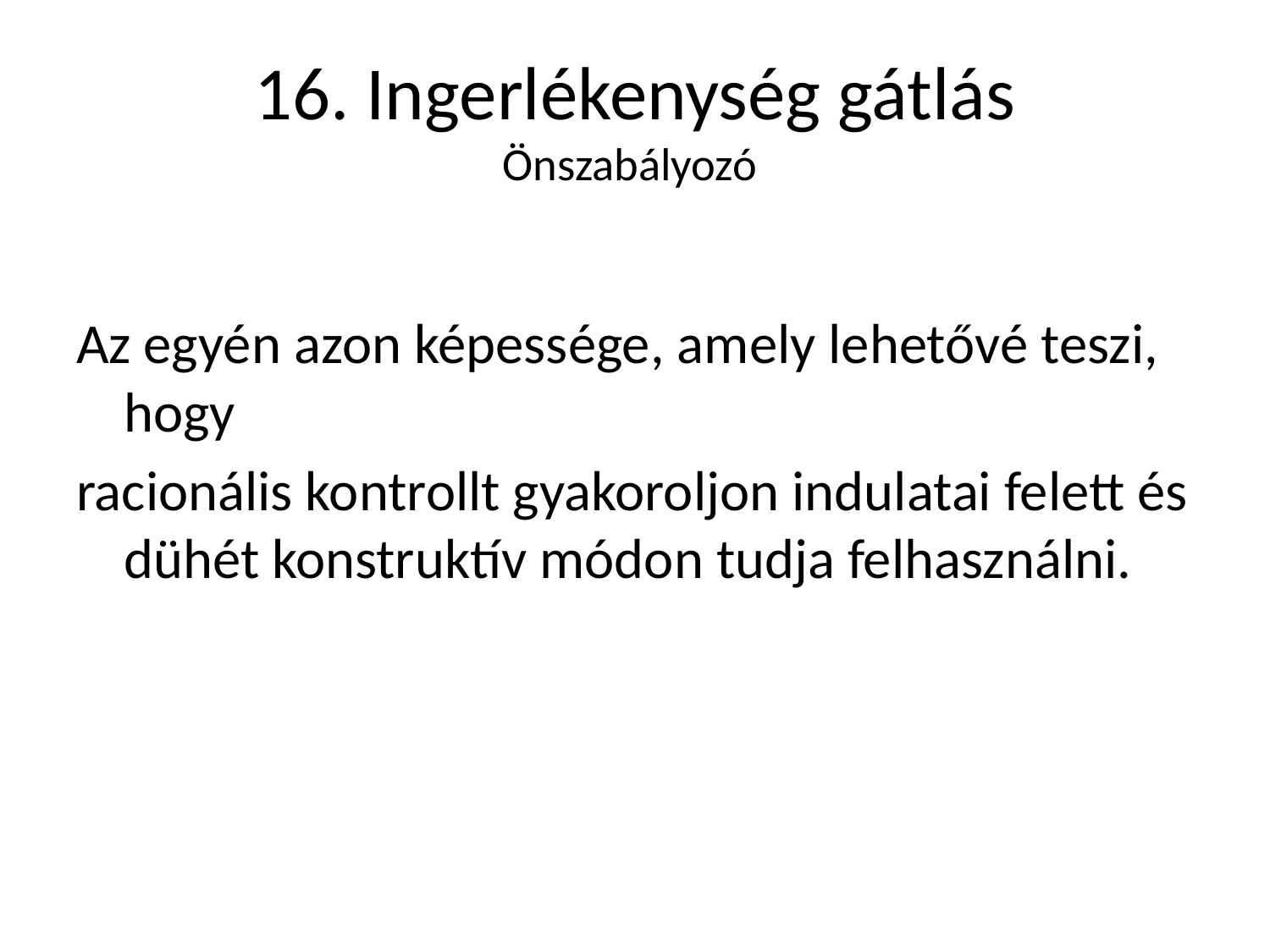

# 16. Ingerlékenység gátlás Önszabályozó

Az egyén azon képessége, amely lehetővé teszi, hogy
racionális kontrollt gyakoroljon indulatai felett és dühét konstruktív módon tudja felhasználni.